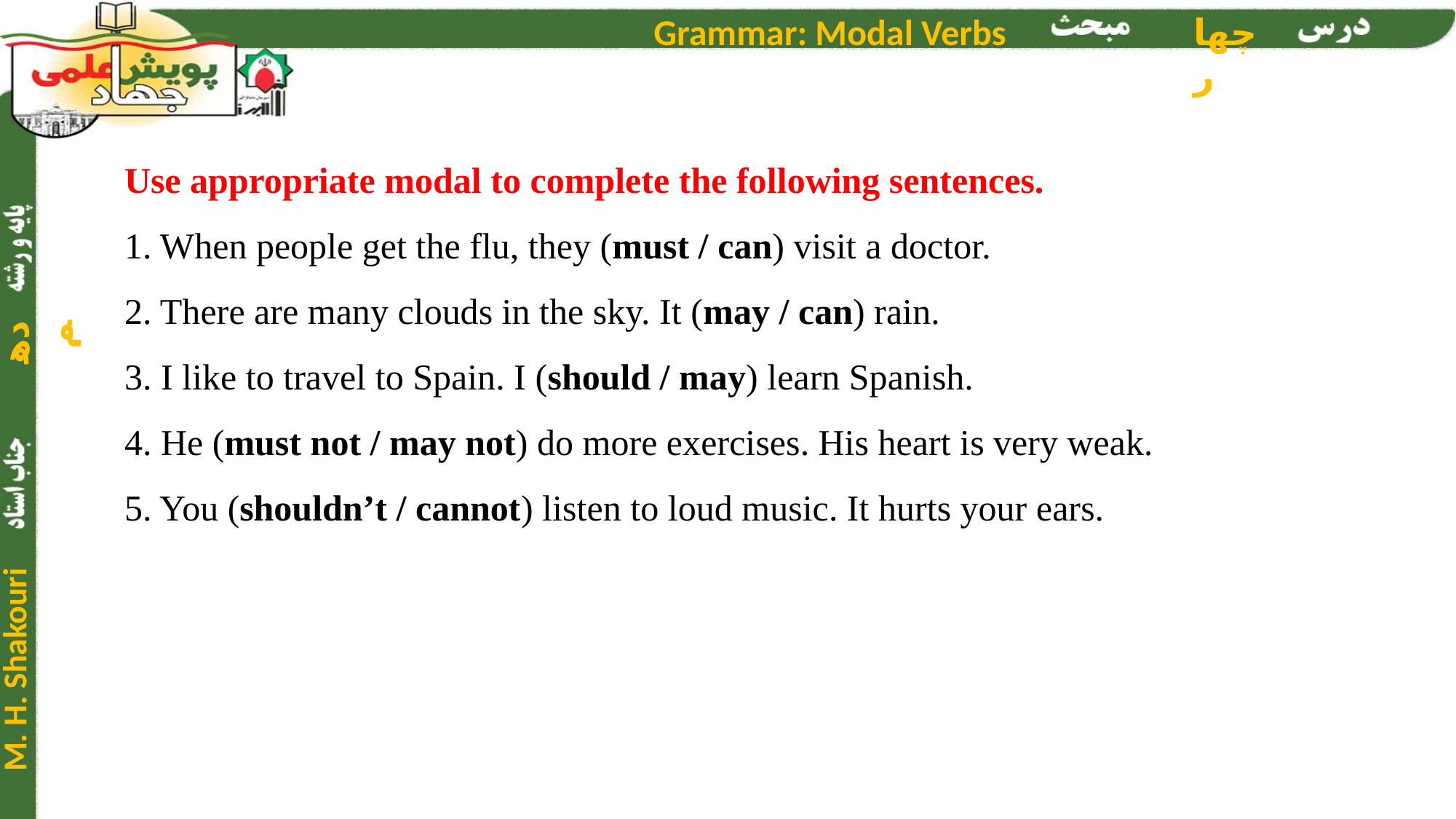

Use appropriate modal to complete the following sentences.
1. When people get the flu, they (must / can) visit a doctor.
2. There are many clouds in the sky. It (may / can) rain.
3. I like to travel to Spain. I (should / may) learn Spanish.
4. He (must not / may not) do more exercises. His heart is very weak.
5. You (shouldn’t / cannot) listen to loud music. It hurts your ears.